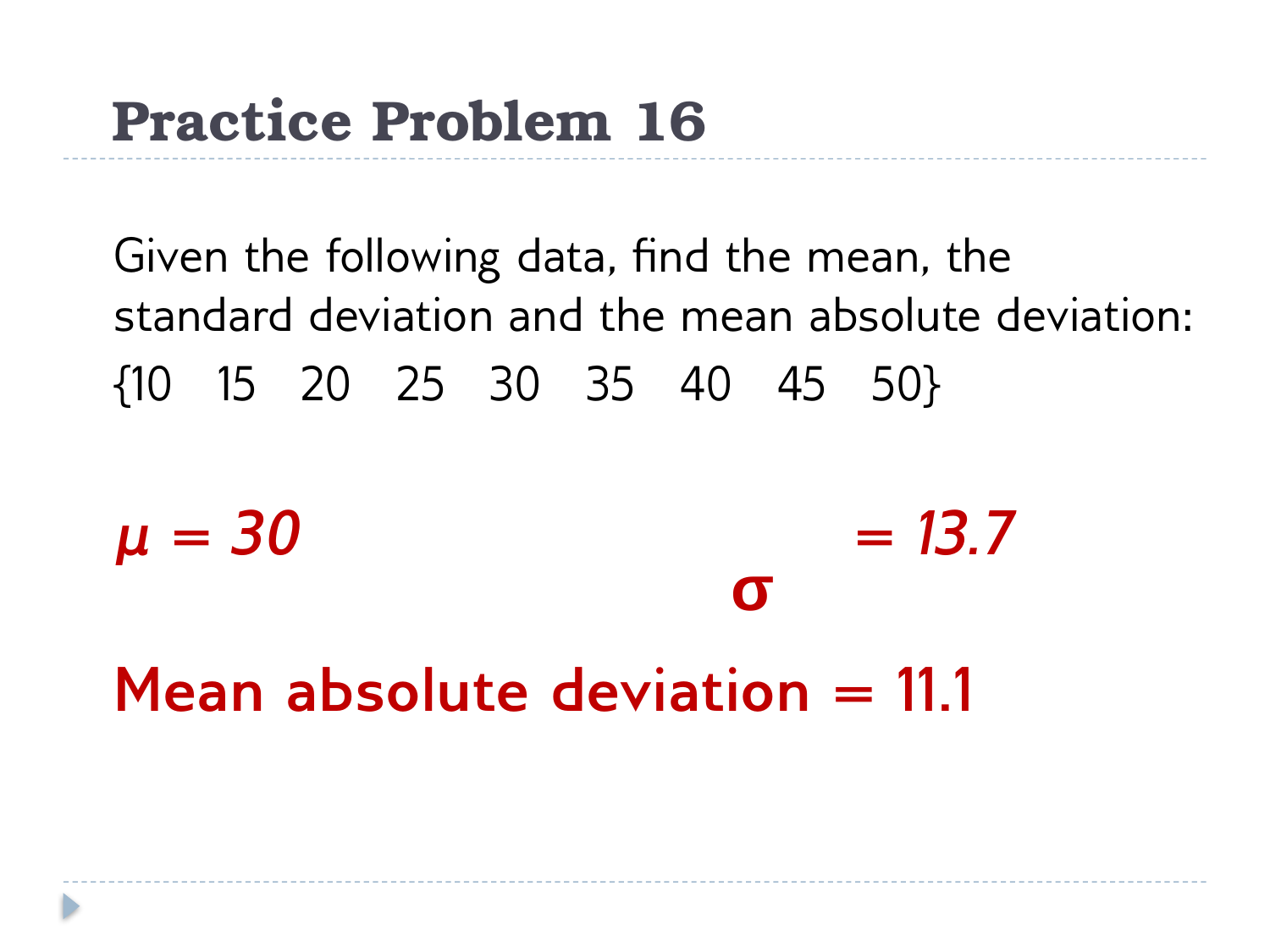

# Practice Problem 16
	Given the following data, find the mean, the standard deviation and the mean absolute deviation:
	{10   15   20   25   30   35   40   45   50}

	µ = 30                             = 13.7

	Mean absolute deviation = 11.1
 σ